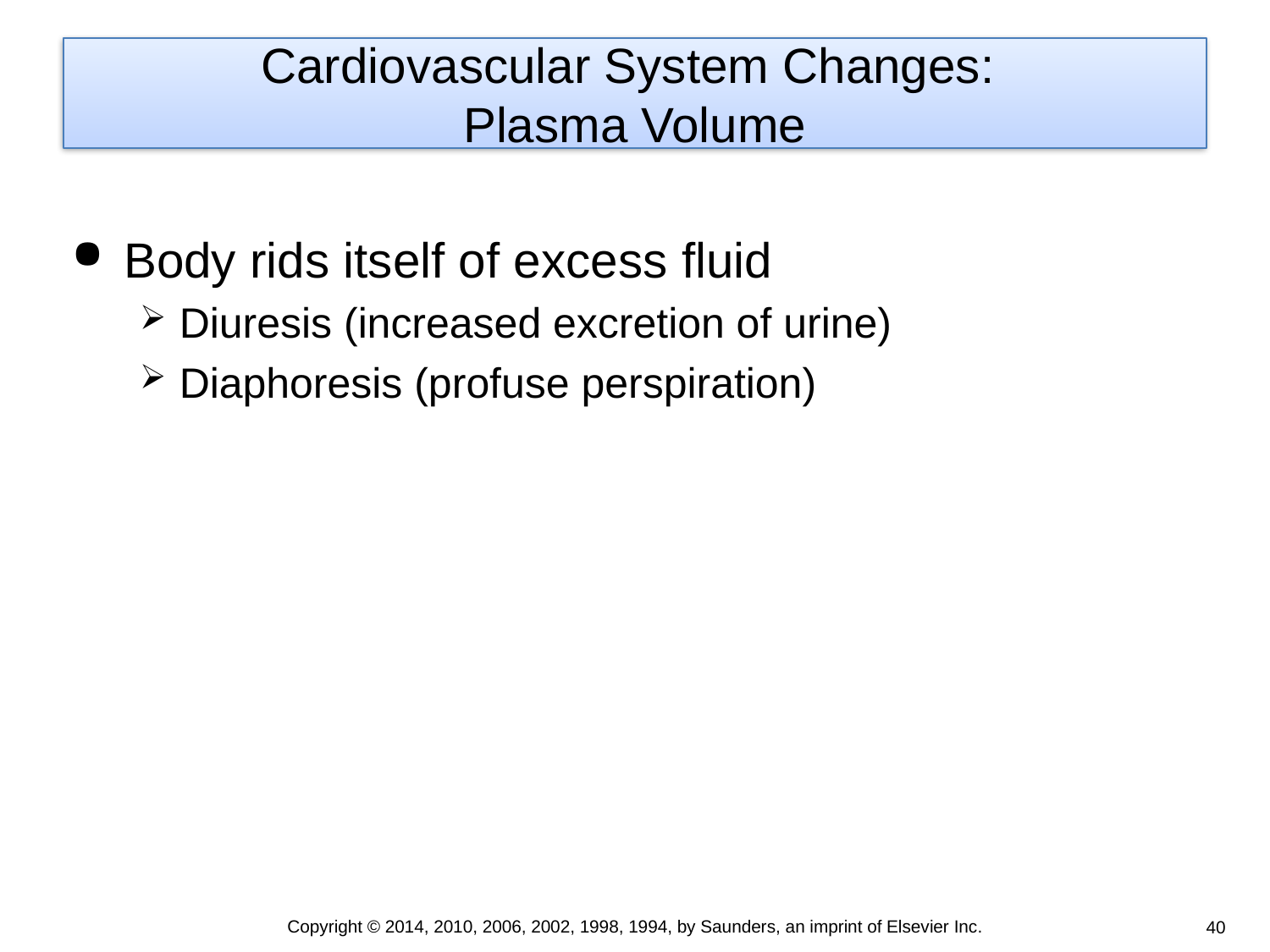

# Cardiovascular System Changes: Plasma Volume
Body rids itself of excess fluid
Diuresis (increased excretion of urine)
Diaphoresis (profuse perspiration)
Copyright © 2014, 2010, 2006, 2002, 1998, 1994, by Saunders, an imprint of Elsevier Inc.
40